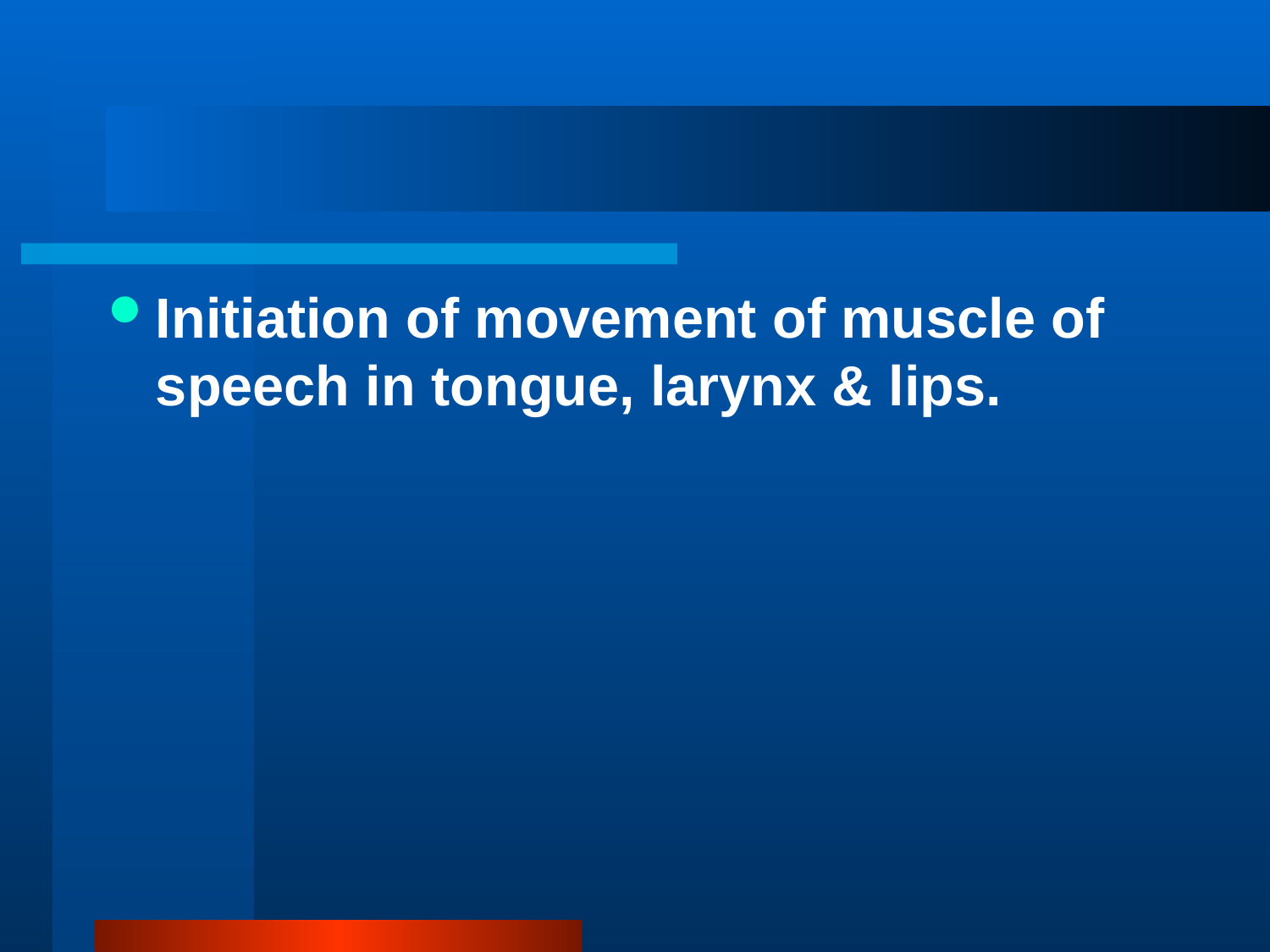

#
Initiation of movement of muscle of speech in tongue, larynx & lips.